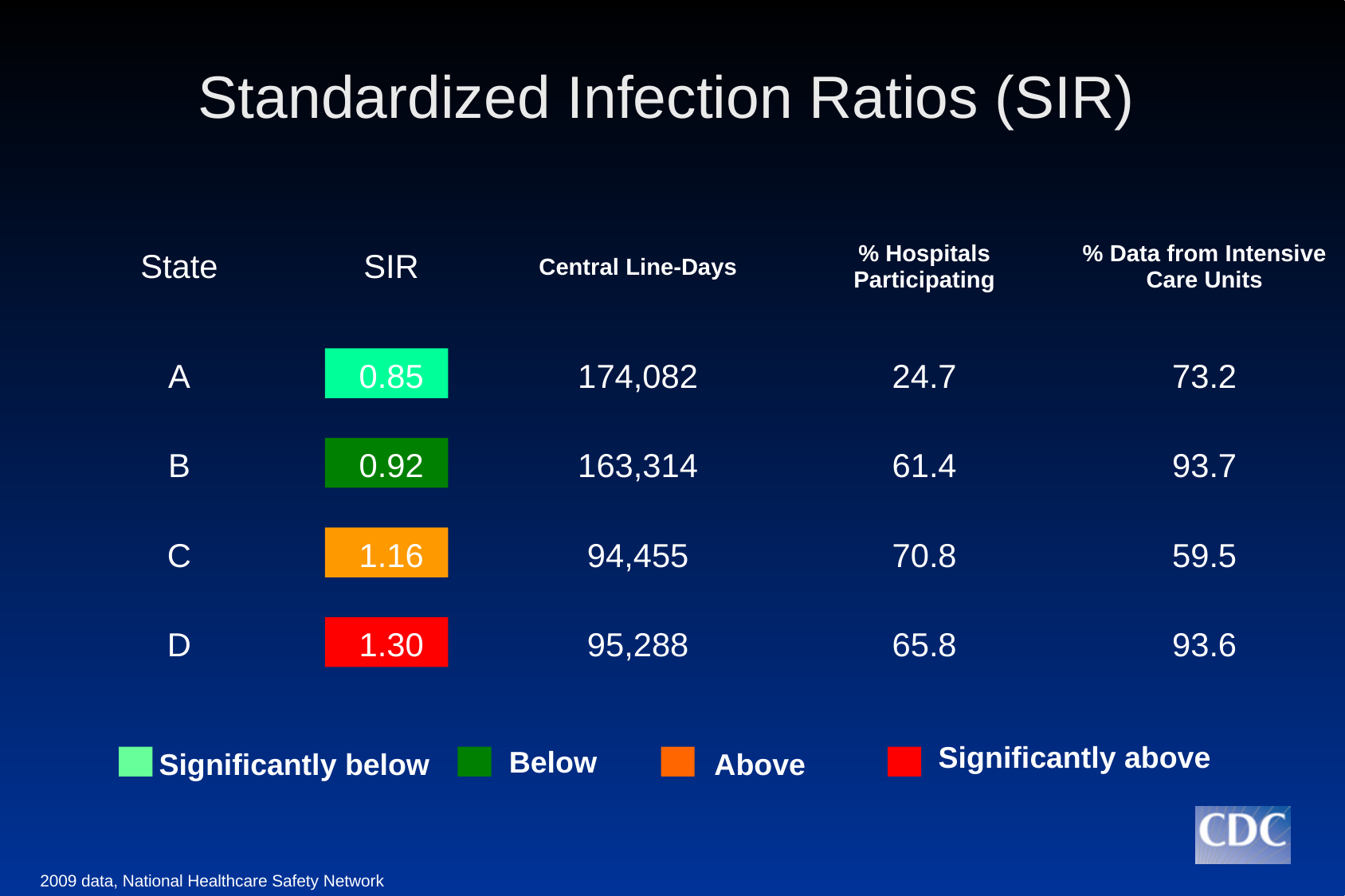

# Standardized Infection Ratios (SIR)
| State | SIR | Central Line-Days | % Hospitals Participating | % Data from Intensive Care Units |
| --- | --- | --- | --- | --- |
| A | 0.85 | 174,082 | 24.7 | 73.2 |
| B | 0.92 | 163,314 | 61.4 | 93.7 |
| C | 1.16 | 94,455 | 70.8 | 59.5 |
| D | 1.30 | 95,288 | 65.8 | 93.6 |

Significantly above
Below

Significantly below

Above

2009 data, National Healthcare Safety Network